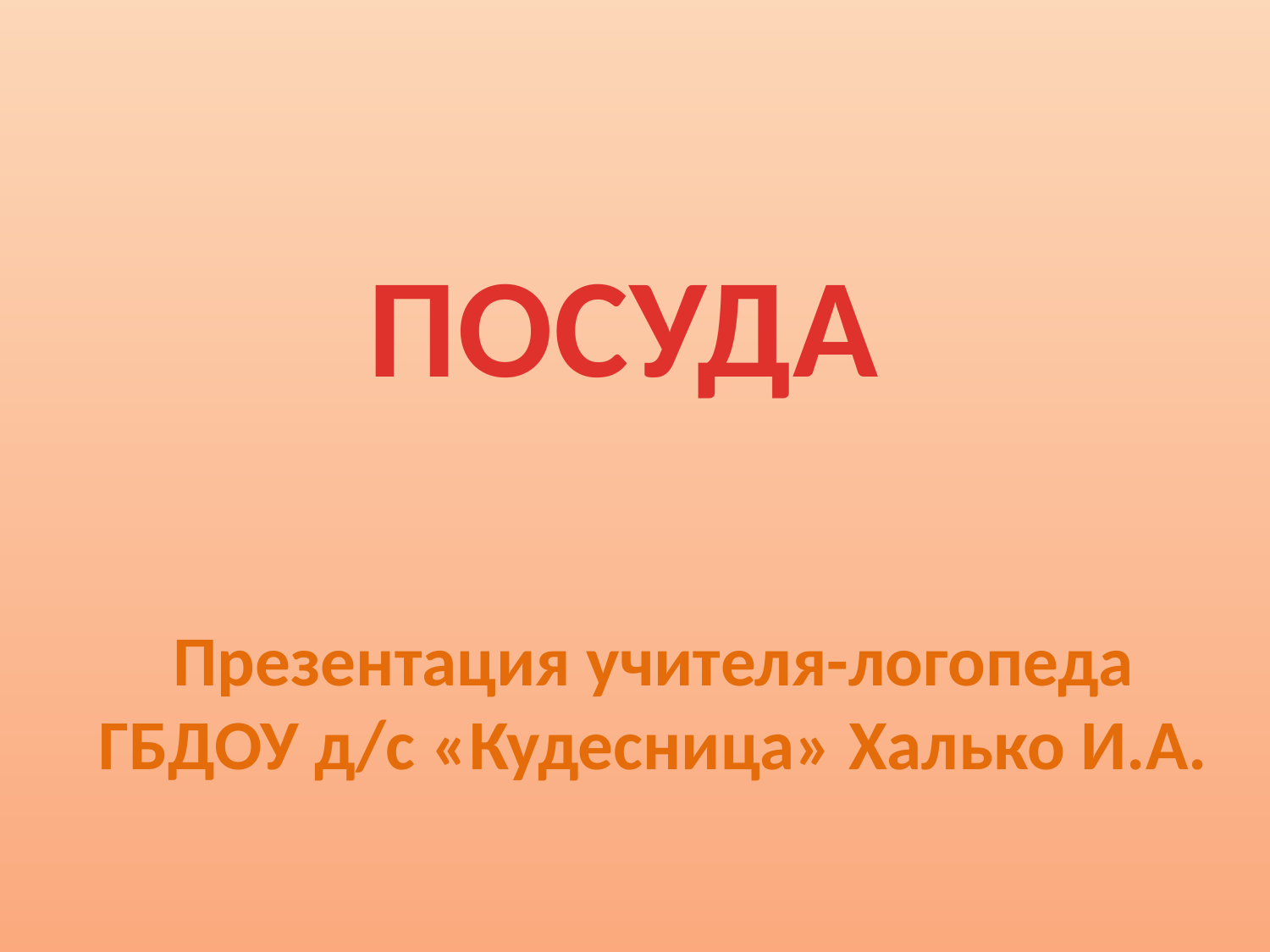

ПОСУДА
Презентация учителя-логопеда
ГБДОУ д/с «Кудесница» Халько И.А.